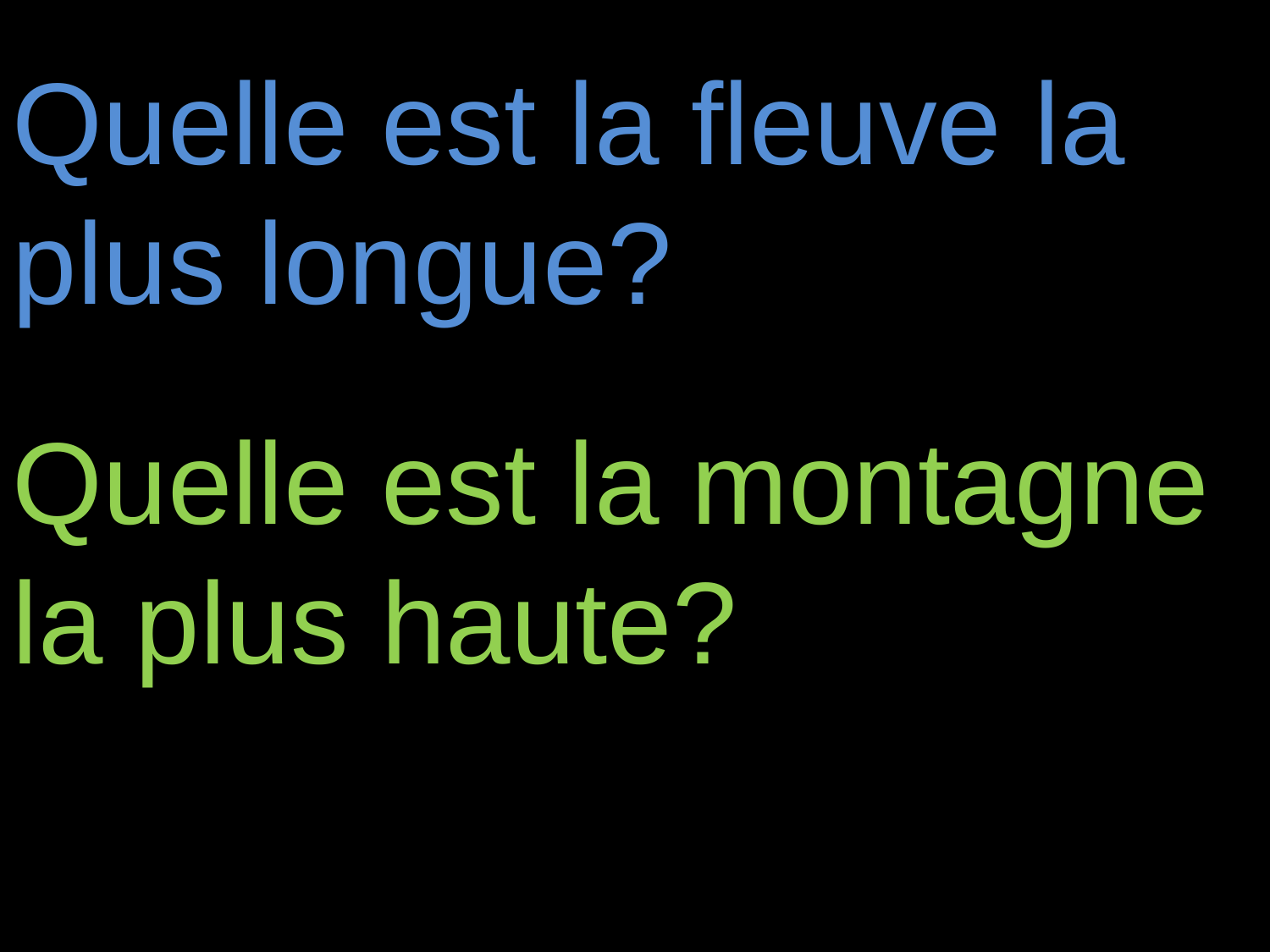

Quelle est la fleuve la plus longue?
Quelle est la montagne la plus haute?